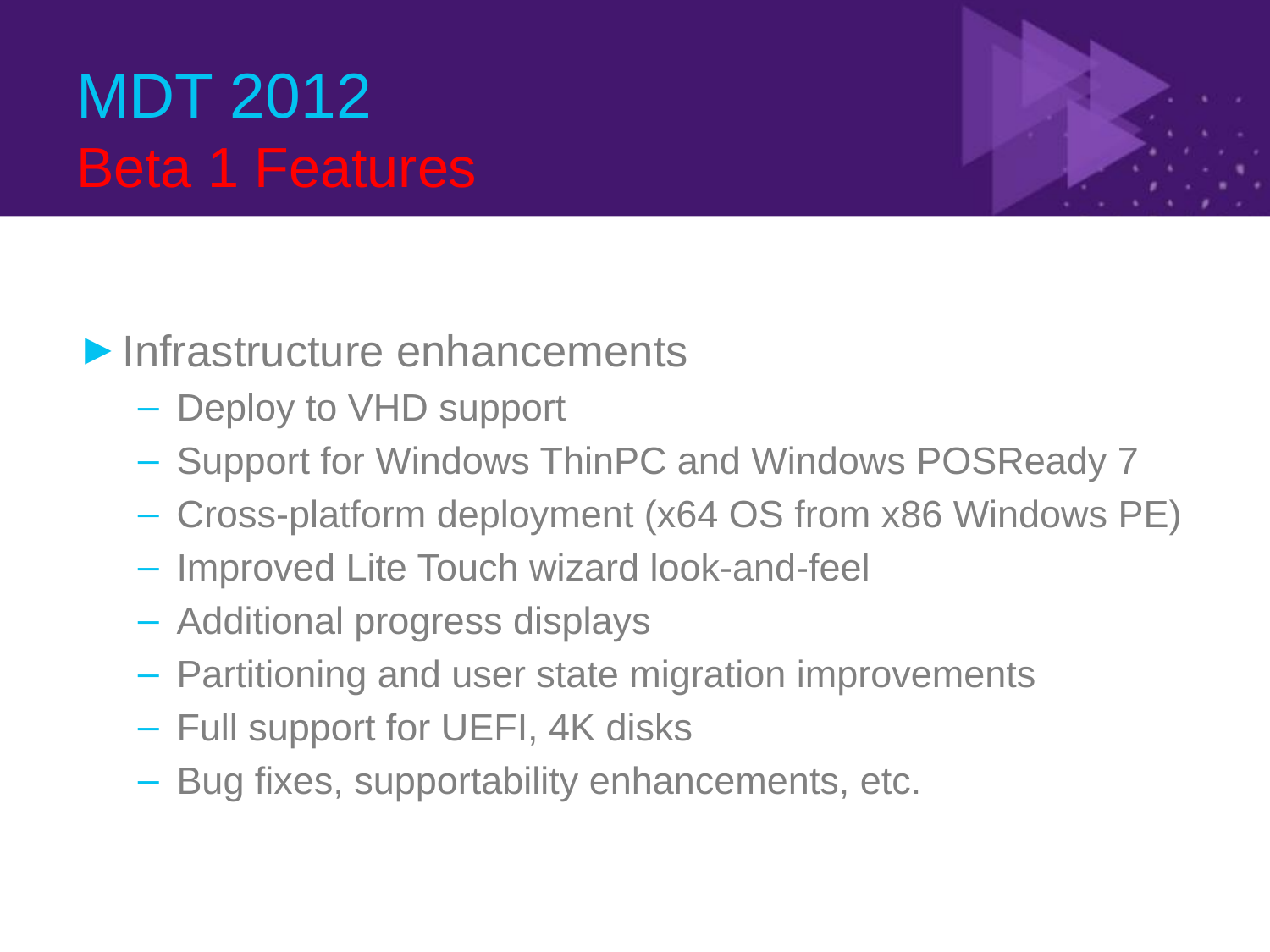

# MDT 2012 Beta 1 Features
Infrastructure enhancements
Deploy to VHD support
Support for Windows ThinPC and Windows POSReady 7
Cross-platform deployment (x64 OS from x86 Windows PE)
Improved Lite Touch wizard look-and-feel
Additional progress displays
Partitioning and user state migration improvements
Full support for UEFI, 4K disks
Bug fixes, supportability enhancements, etc.